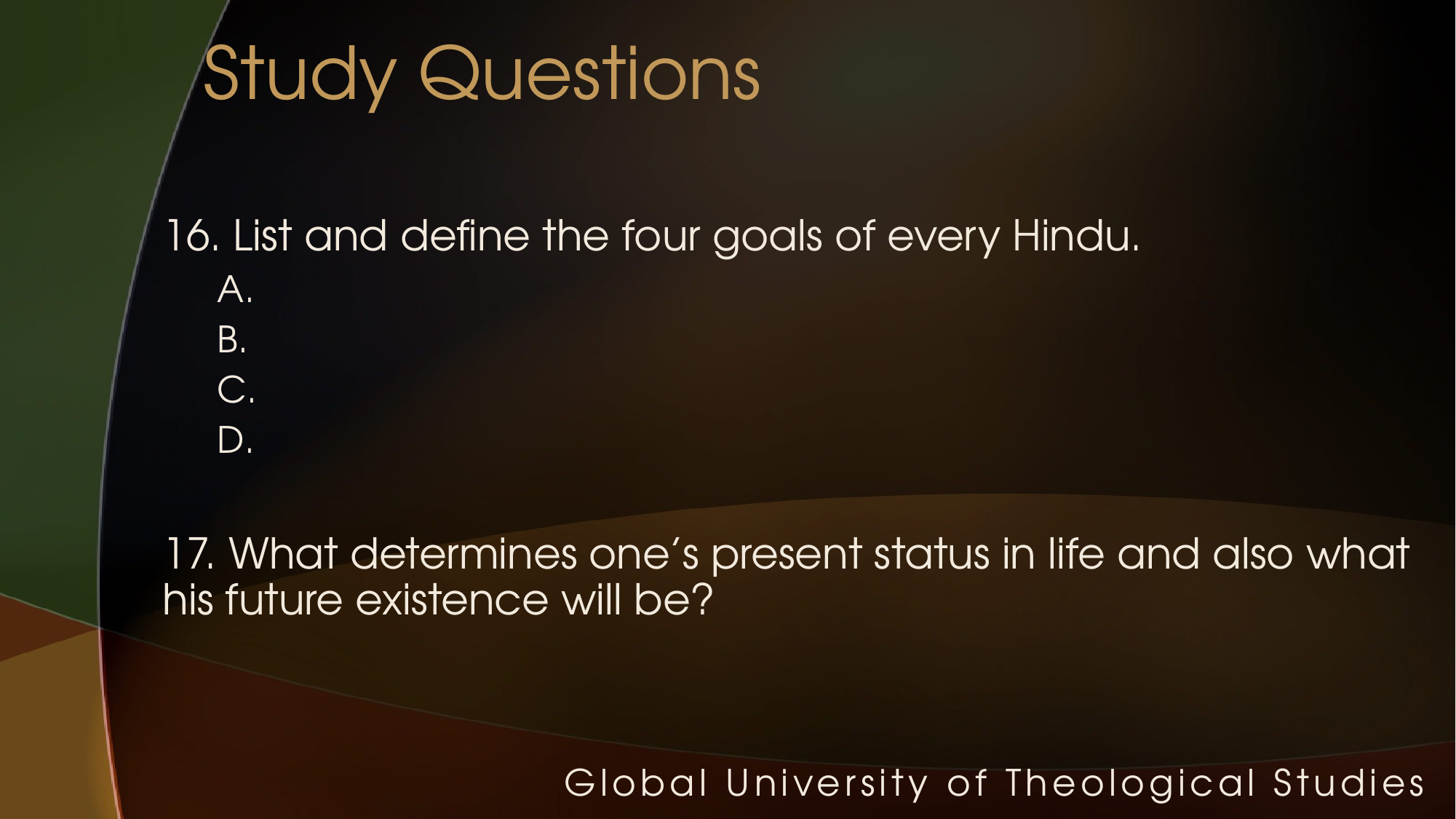

# Study Questions

16. List and define the four goals of every Hindu.
A.
B.
C.
D.

17. What determines one’s present status in life and also what his future existence will be?
Global University of Theological Studies